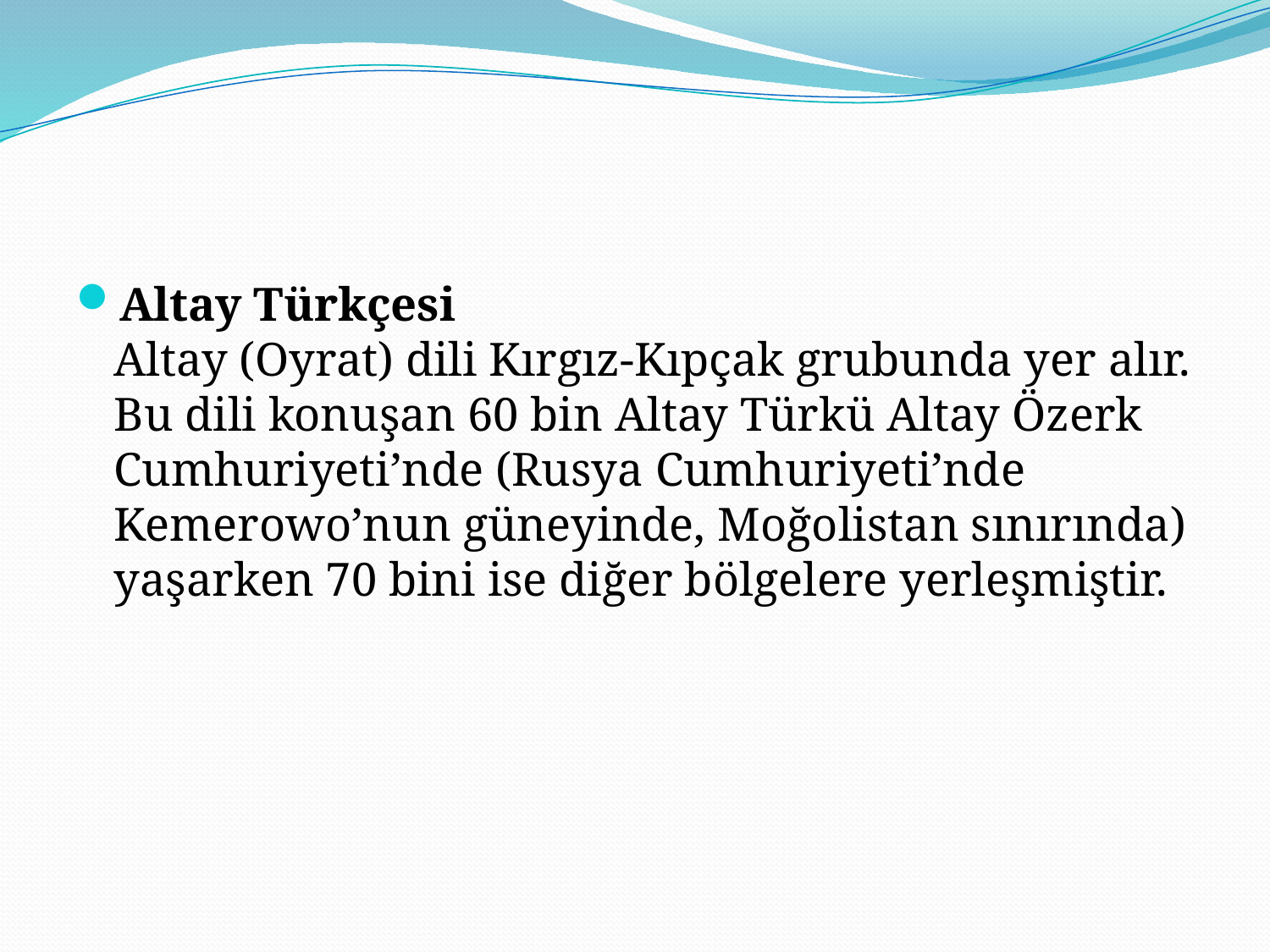

Altay Türkçesi
Altay (Oyrat) dili Kırgız-Kıpçak grubunda yer alır. Bu dili konuşan 60 bin Altay Türkü Altay Özerk Cumhuriyeti’nde (Rusya Cumhuriyeti’nde Kemerowo’nun güneyinde, Moğolistan sınırında) yaşarken 70 bini ise diğer bölgelere yerleşmiştir.